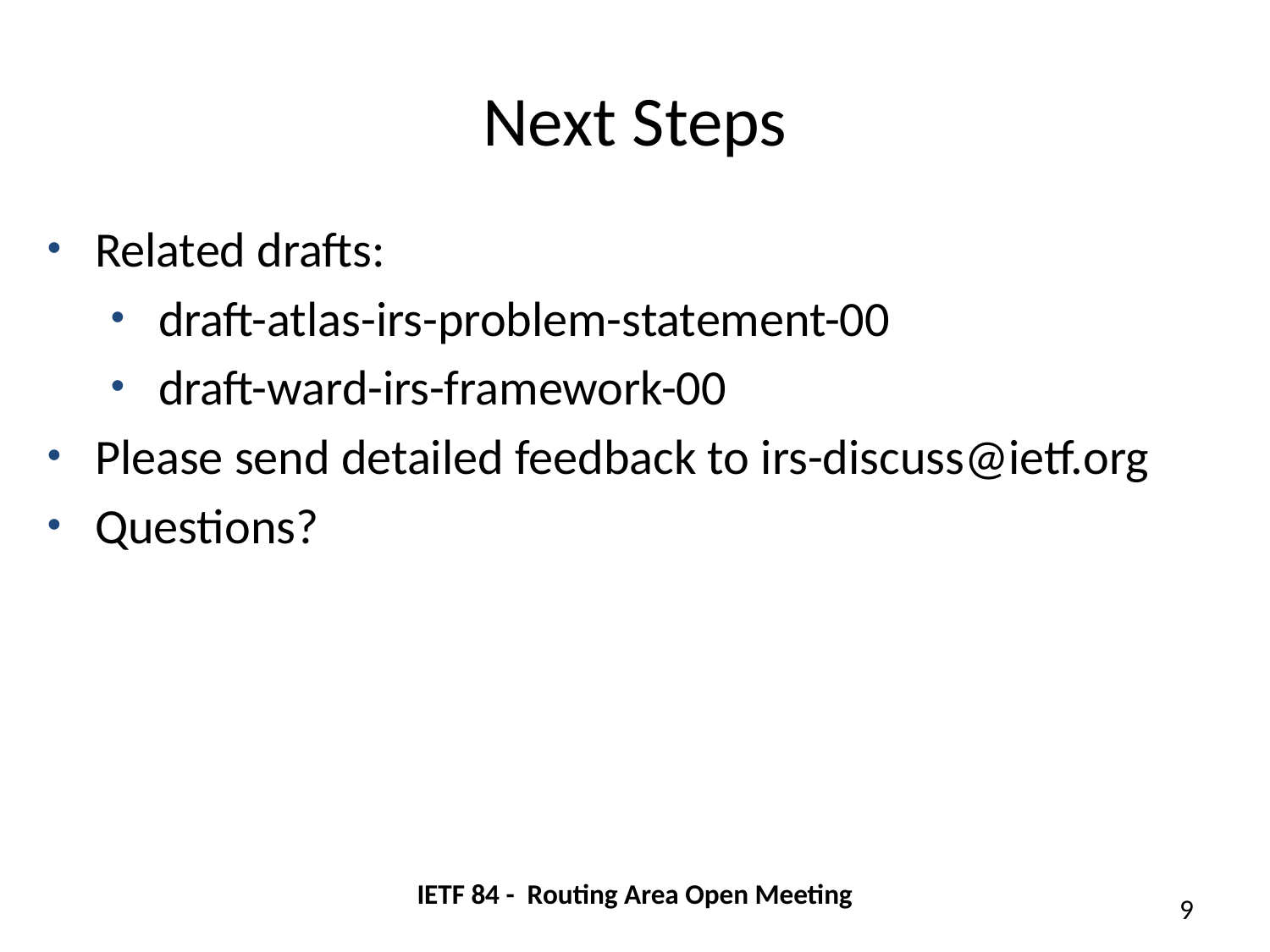

Next Steps
Related drafts:
draft-atlas-irs-problem-statement-00
draft-ward-irs-framework-00
Please send detailed feedback to irs-discuss@ietf.org
Questions?

IETF 84 -  Routing Area Open Meeting
9